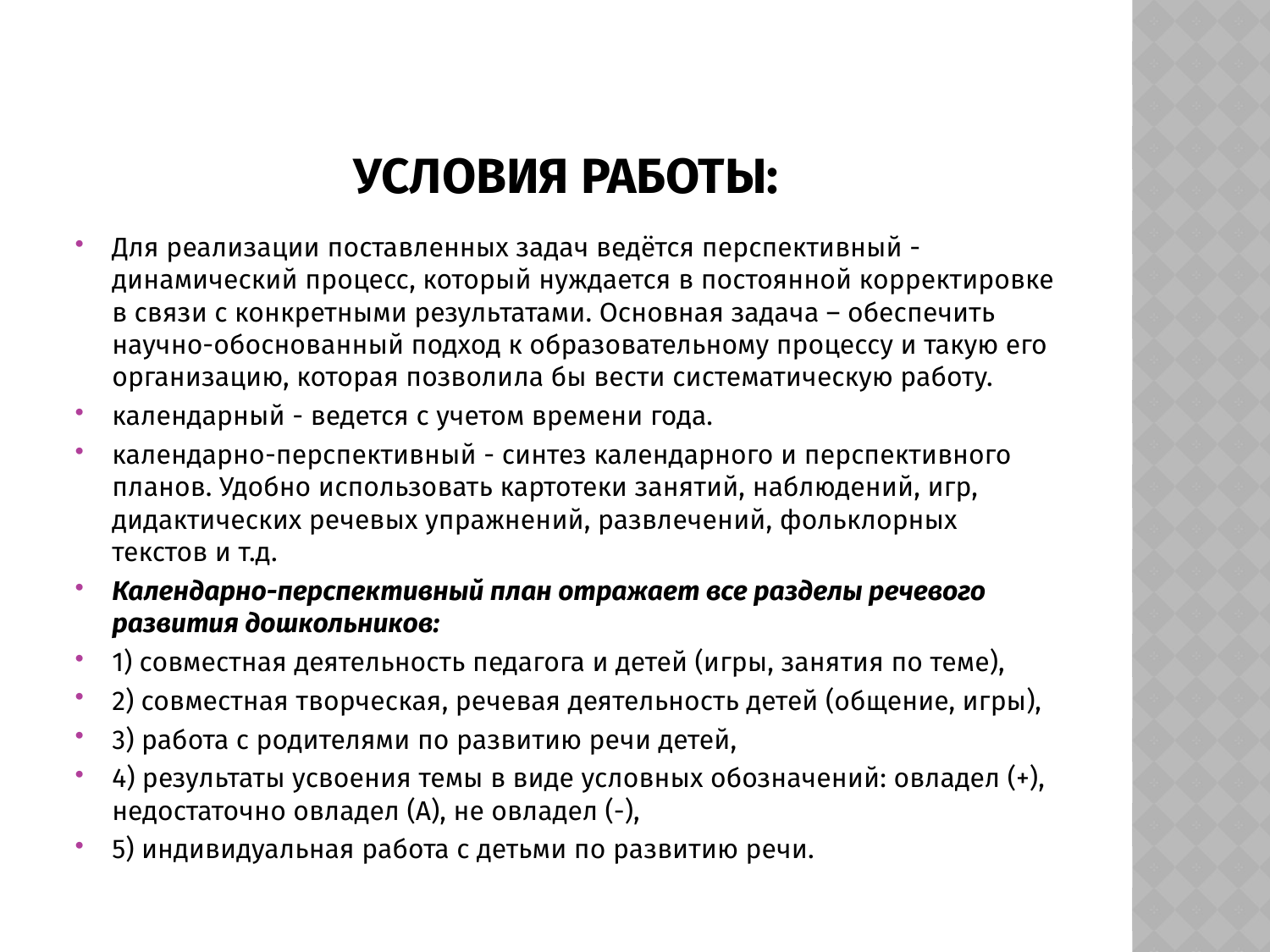

# Условия работы:
Для реализации поставленных задач ведётся перспективный - динамический процесс, который нуждается в постоянной корректировке в связи с конкретными результатами. Основная задача – обеспечить научно-обоснованный подход к образовательному процессу и такую его организацию, которая позволила бы вести систематическую работу.
календарный - ведется с учетом времени года.
календарно-перспективный - синтез календарного и перспективного планов. Удобно использовать картотеки занятий, наблюдений, игр, дидактических речевых упражнений, развлечений, фольклорных текстов и т.д.
Календарно-перспективный план отражает все разделы речевого развития дошкольников:
1) совместная деятельность педагога и детей (игры, занятия по теме),
2) совместная творческая, речевая деятельность детей (общение, игры),
3) работа с родителями по развитию речи детей,
4) результаты усвоения темы в виде условных обозначений: овладел (+), недостаточно овладел (А), не овладел (-),
5) индивидуальная работа с детьми по развитию речи.